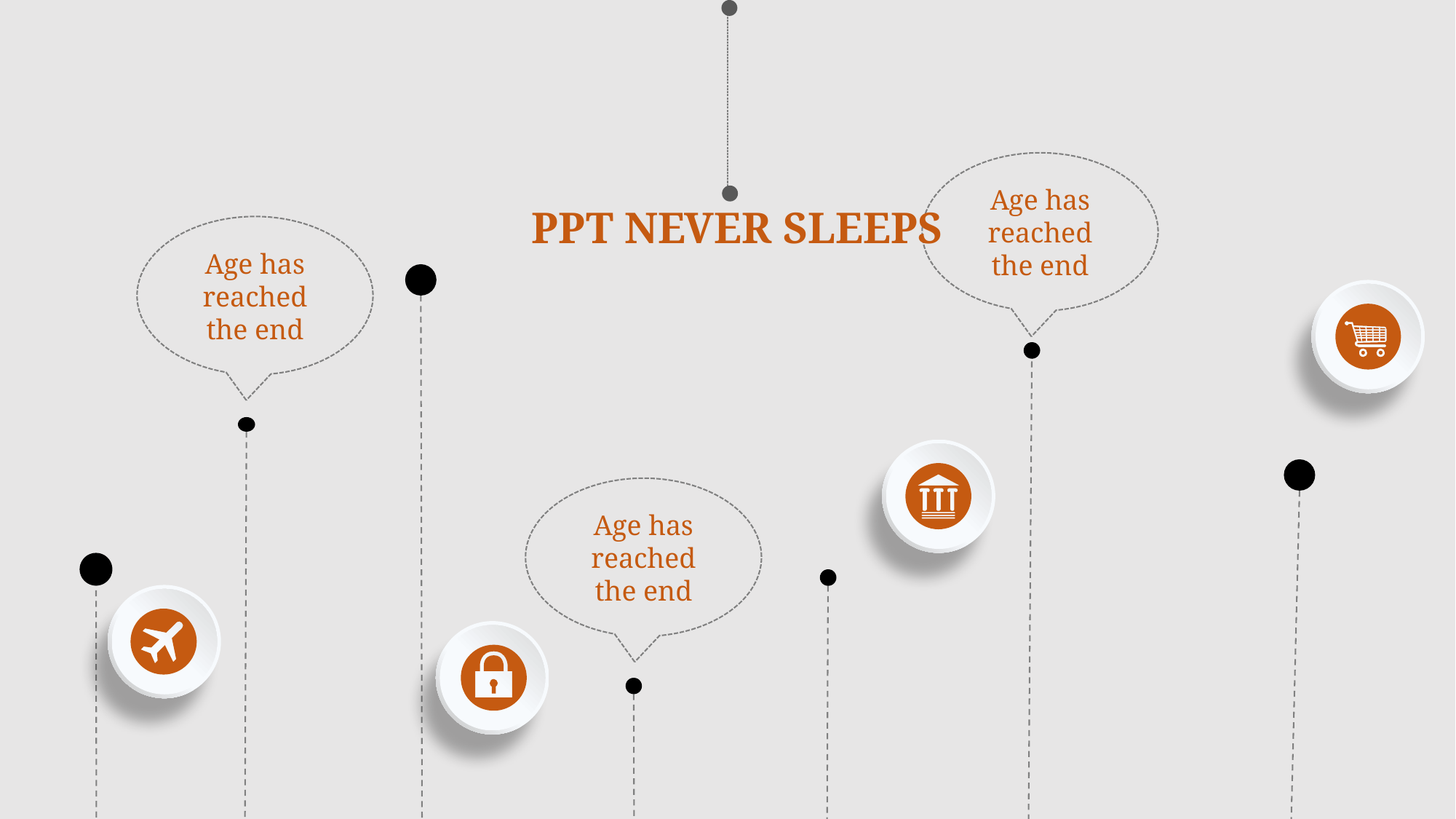

Age has reached the end
PPT NEVER SLEEPS
Age has reached the end

Age has reached the end